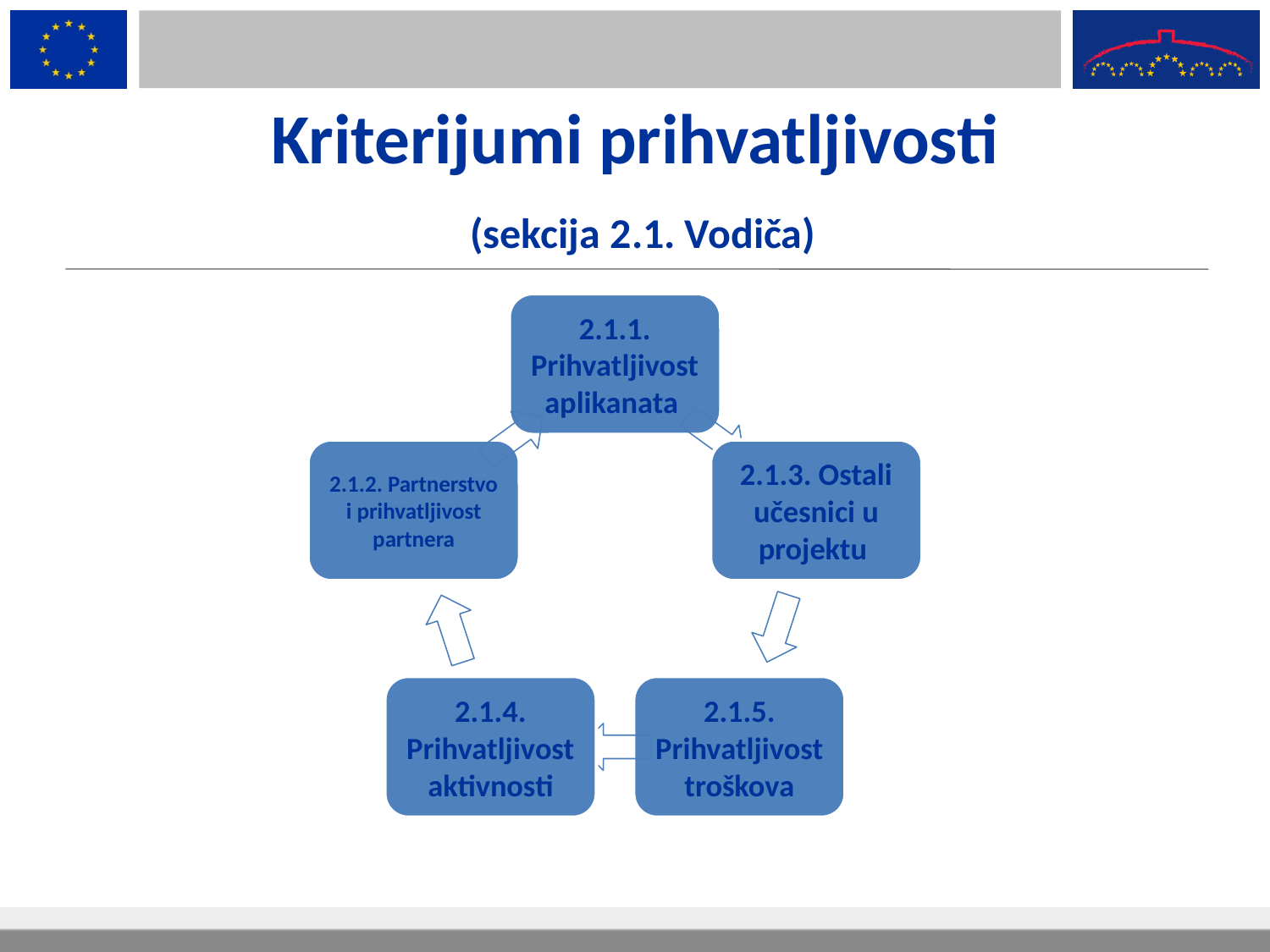

# Kriterijumi prihvatljivosti (sekcija 2.1. Vodiča)
2.1.1. Prihvatljivost aplikanata
2.1.3. Ostali učesnici u projektu
2.1.5. Prihvatljivost troškova
2.1.4. Prihvatljivost aktivnosti
2.1.2. Partnerstvo i prihvatljivost partnera